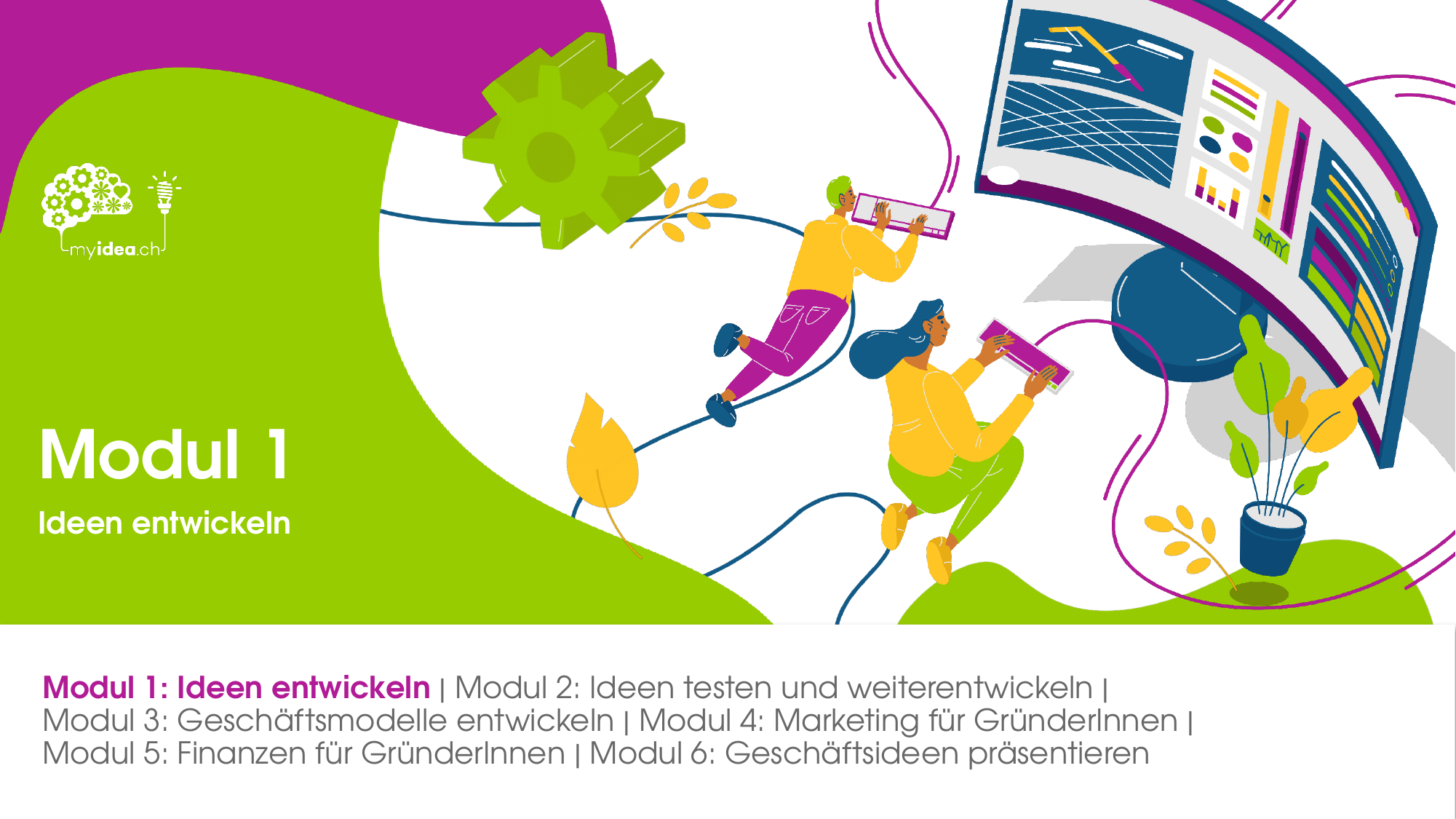

# Modul 1
Ideen entwickeln
Modul 1: Ideen entwickeln | Modul 2: Ideen testen und weiterentwickeln |
Modul 3: Geschäftsmodelle entwickeln | Modul 4: Marketing für GründerInnen |
Modul 5: Finanzen für GründerInnen | Modul 6: Geschäftsideen präsentieren
12